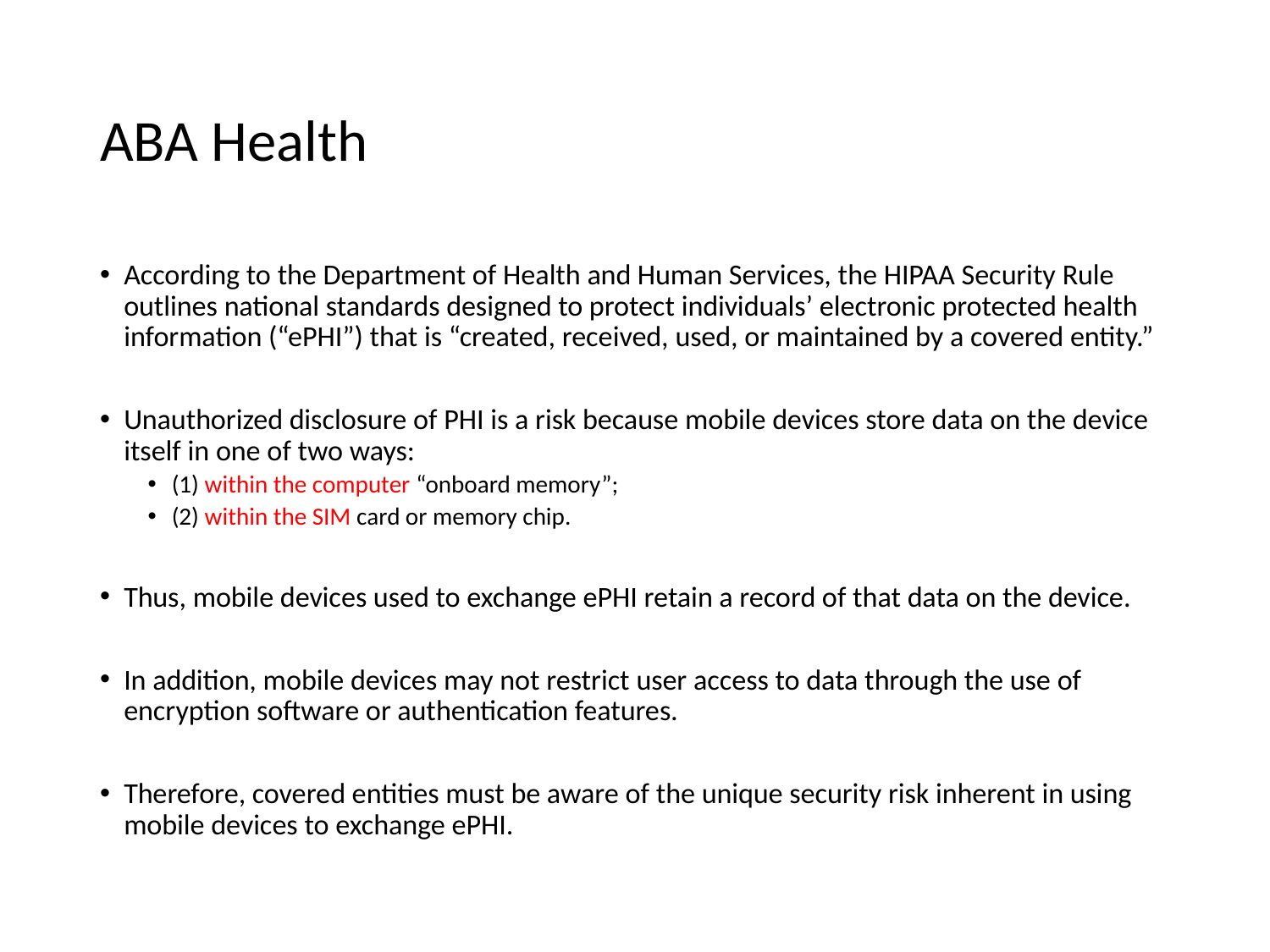

# ABA Health
According to the Department of Health and Human Services, the HIPAA Security Rule outlines national standards designed to protect individuals’ electronic protected health information (“ePHI”) that is “created, received, used, or maintained by a covered entity.”

Unauthorized disclosure of PHI is a risk because mobile devices store data on the device itself in one of two ways:
(1) within the computer “onboard memory”;
(2) within the SIM card or memory chip.

Thus, mobile devices used to exchange ePHI retain a record of that data on the device.

In addition, mobile devices may not restrict user access to data through the use of encryption software or authentication features.

Therefore, covered entities must be aware of the unique security risk inherent in using mobile devices to exchange ePHI.